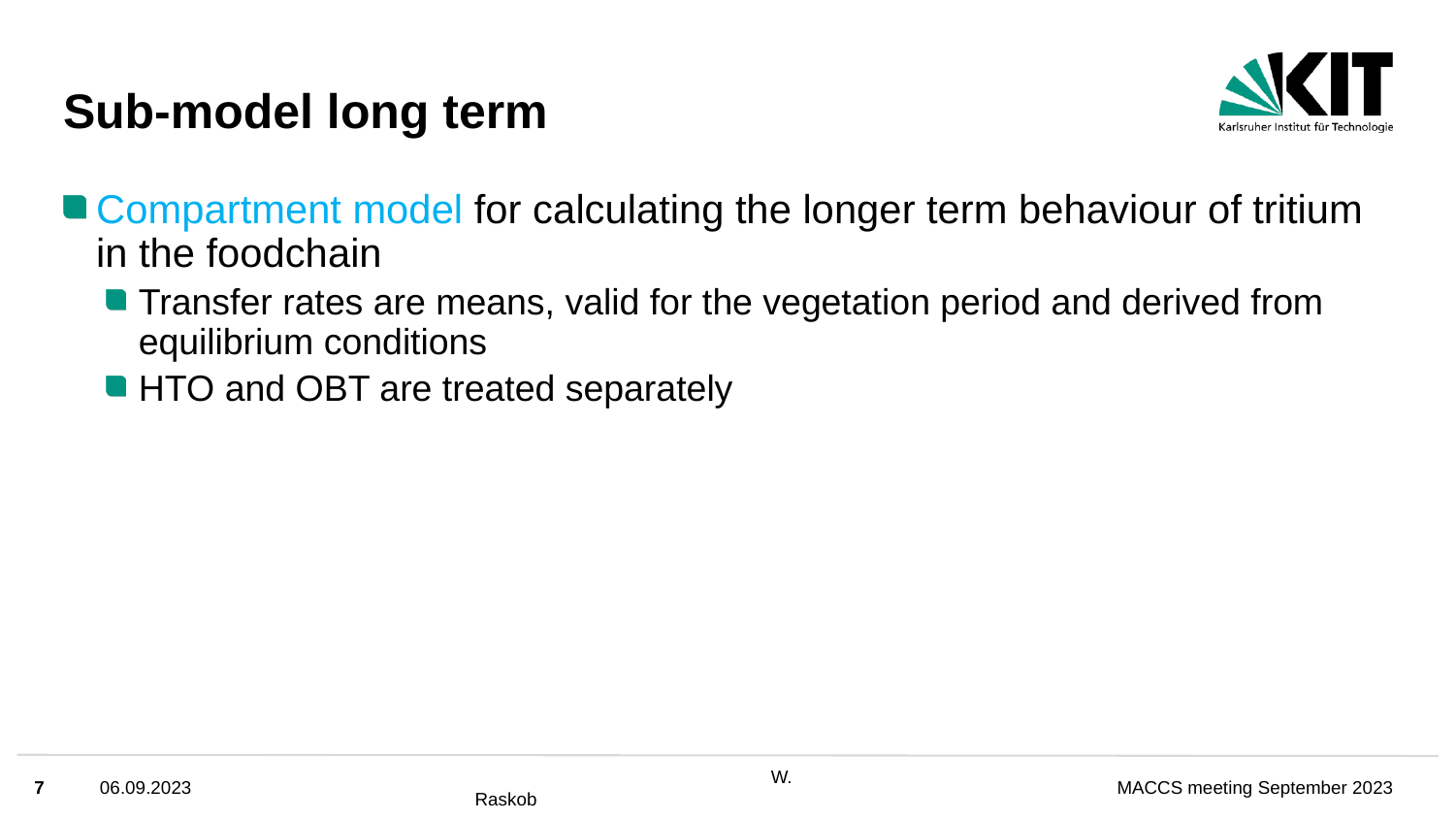

# Sub-model long term
Compartment model for calculating the longer term behaviour of tritium in the foodchain
Transfer rates are means, valid for the vegetation period and derived from equilibrium conditions
HTO and OBT are treated separately

7
06.09.2023